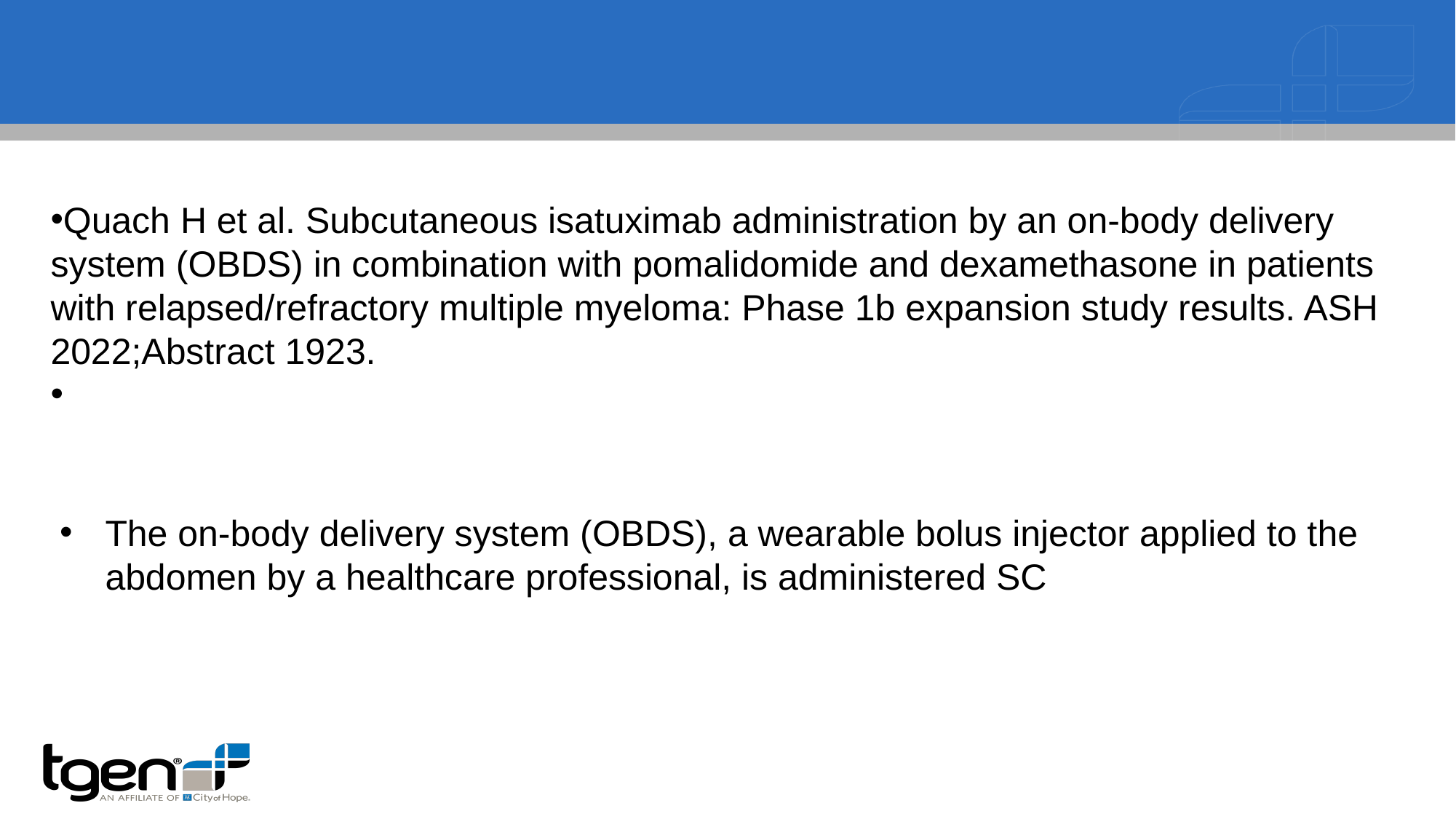

#
Quach H et al. Subcutaneous isatuximab administration by an on-body delivery system (OBDS) in combination with pomalidomide and dexamethasone in patients with relapsed/refractory multiple myeloma: Phase 1b expansion study results. ASH 2022;Abstract 1923.

The on-body delivery system (OBDS), a wearable bolus injector applied to the abdomen by a healthcare professional, is administered SC